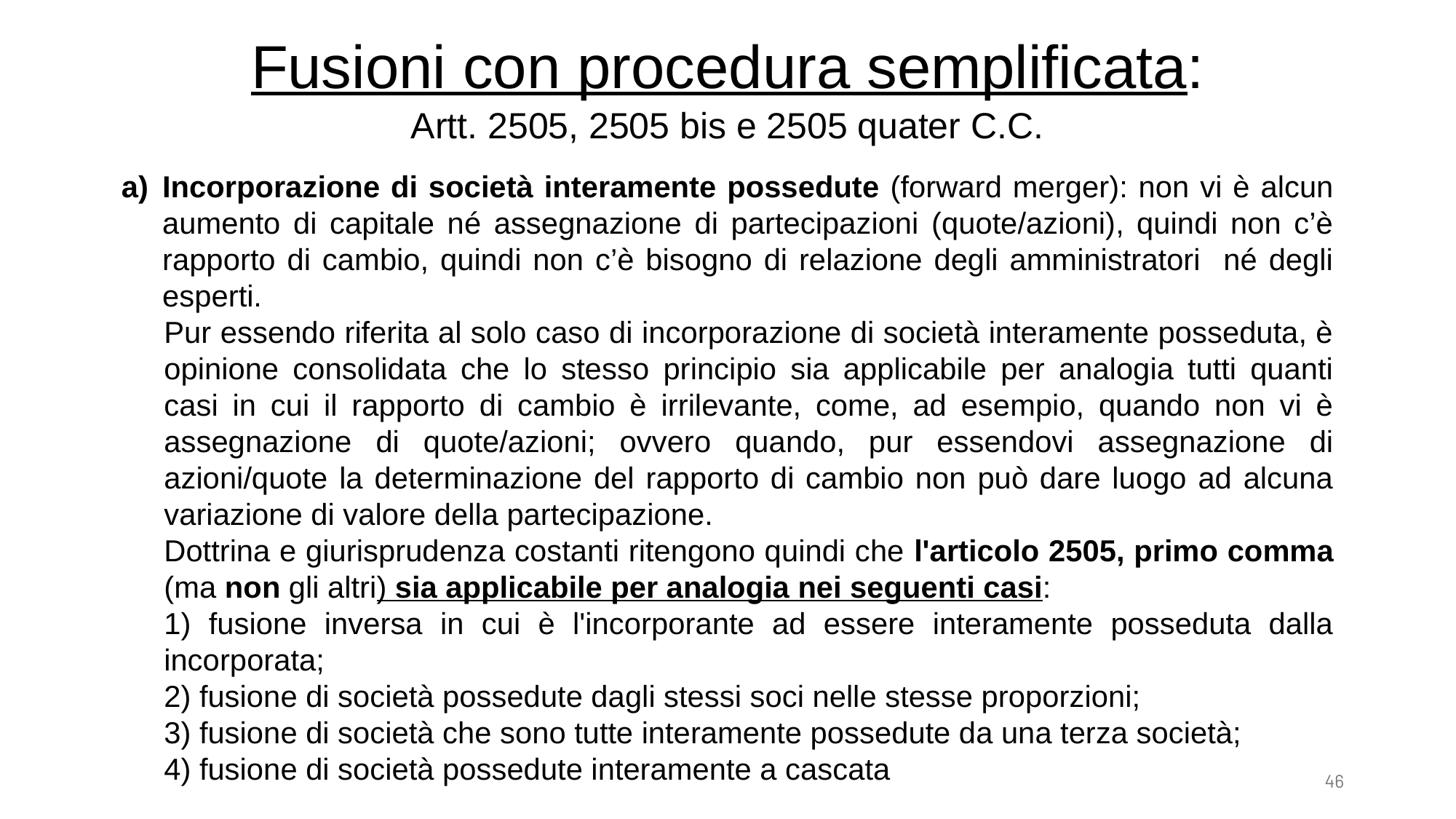

Fusioni con procedura semplificata:
Artt. 2505, 2505 bis e 2505 quater C.C.
Incorporazione di società interamente possedute (forward merger): non vi è alcun aumento di capitale né assegnazione di partecipazioni (quote/azioni), quindi non c’è rapporto di cambio, quindi non c’è bisogno di relazione degli amministratori  né degli esperti.
Pur essendo riferita al solo caso di incorporazione di società interamente posseduta, è opinione consolidata che lo stesso principio sia applicabile per analogia tutti quanti casi in cui il rapporto di cambio è irrilevante, come, ad esempio, quando non vi è assegnazione di quote/azioni; ovvero quando, pur essendovi assegnazione di azioni/quote la determinazione del rapporto di cambio non può dare luogo ad alcuna variazione di valore della partecipazione.
Dottrina e giurisprudenza costanti ritengono quindi che l'articolo 2505, primo comma (ma non gli altri) sia applicabile per analogia nei seguenti casi:
1) fusione inversa in cui è l'incorporante ad essere interamente posseduta dalla incorporata;
2) fusione di società possedute dagli stessi soci nelle stesse proporzioni;
3) fusione di società che sono tutte interamente possedute da una terza società;
4) fusione di società possedute interamente a cascata
46